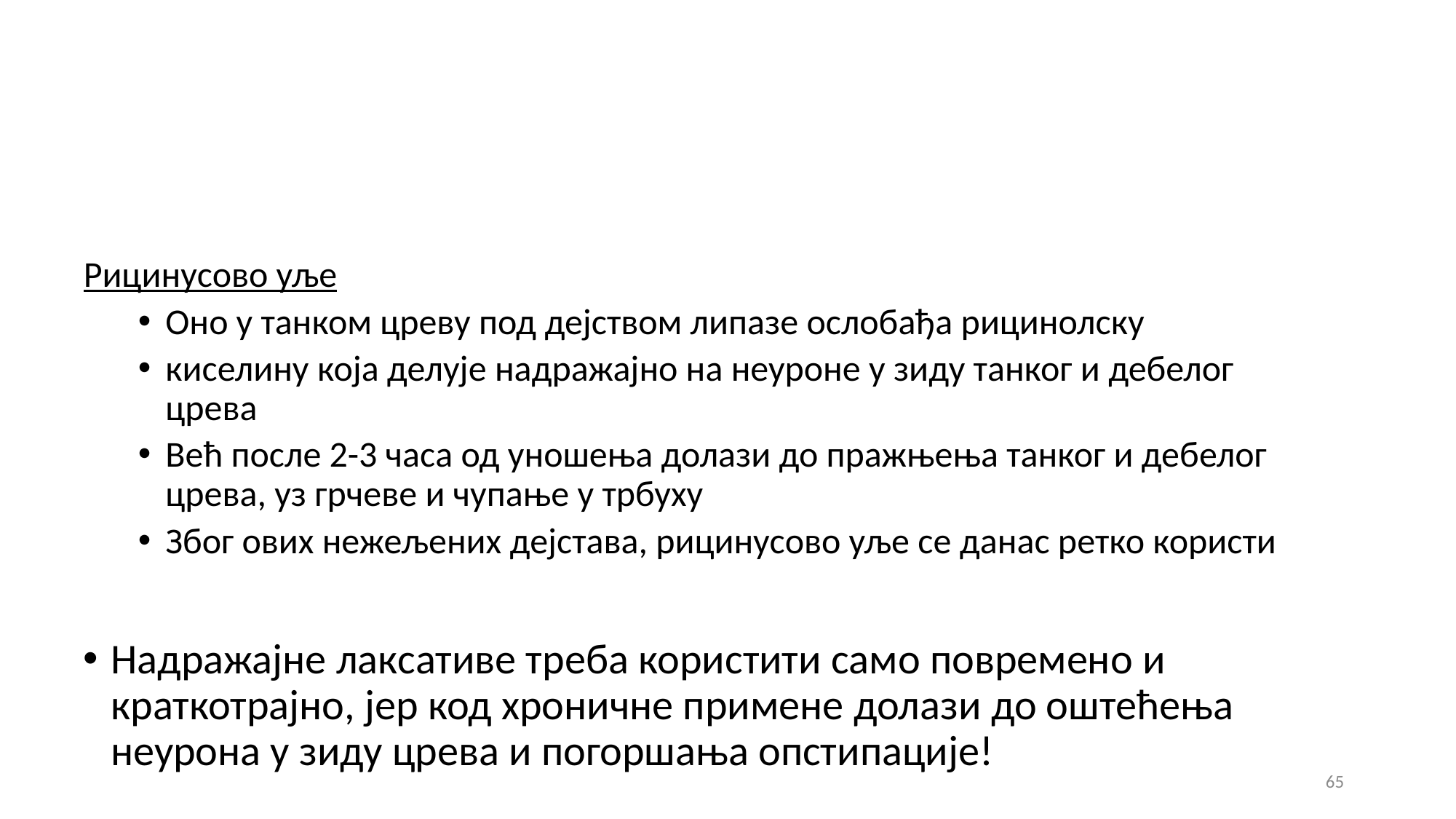

Рицинусово уље
Оно у танком цреву под дејством липазе ослобађа рицинолску
киселину која делује надражајно на неуроне у зиду танког и дебелог црева
Већ после 2-3 часа од уношења долази до пражњења танког и дебелог црева, уз грчеве и чупање у трбуху
Због ових нежељених дејстава, рицинусово уље се данас ретко користи

Надражајне лаксативе треба користити само повремено и краткотрајно, јер код хроничне примене долази до оштећења неурона у зиду црева и погоршања опстипације!

65